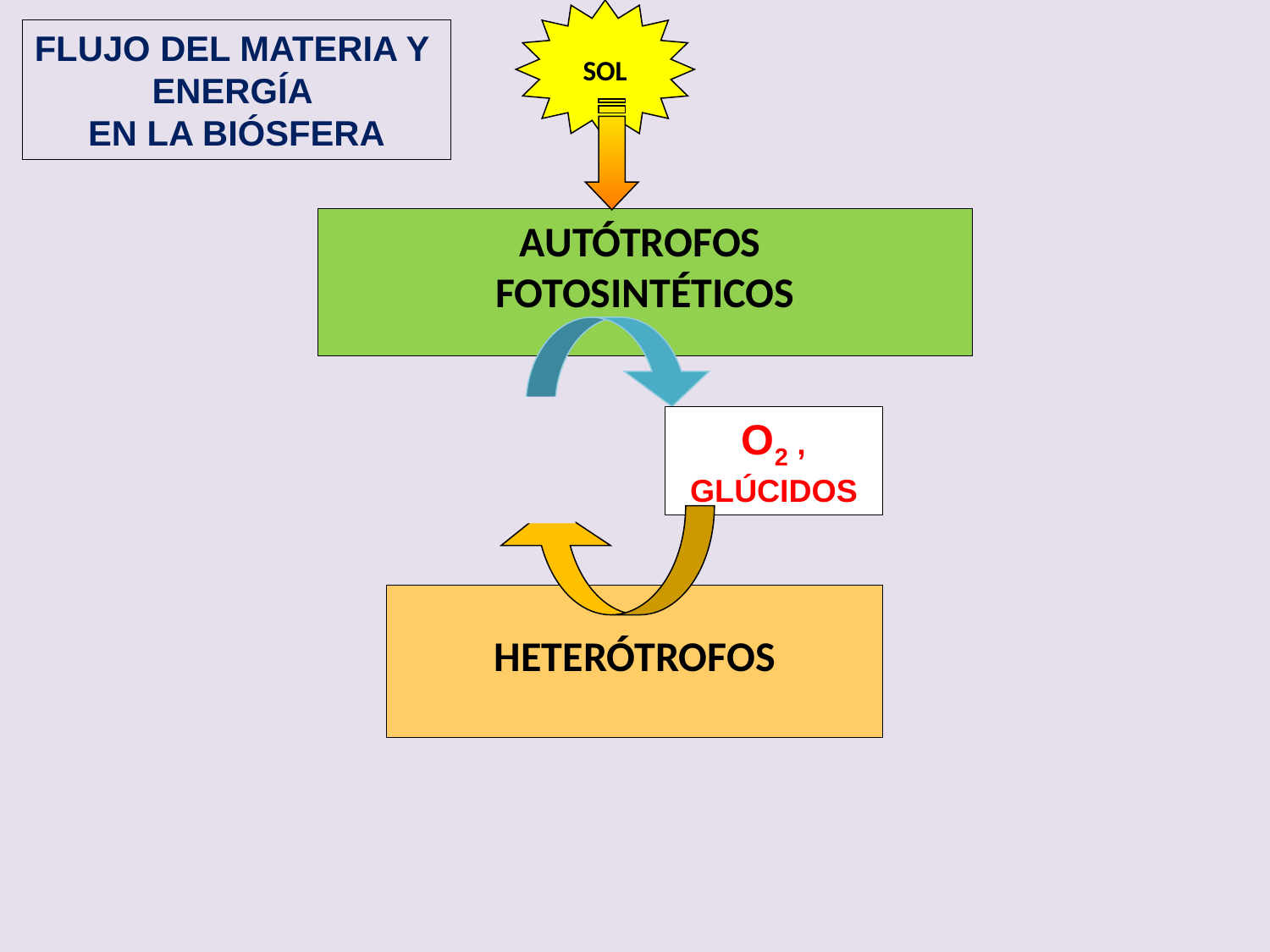

SOL
FLUJO DEL MATERIA Y
ENERGÍA
EN LA BIÓSFERA

AUTÓTROFOS
FOTOSINTÉTICOS

CO2,  H2O

O2 , GLÚCIDOS

HETERÓTROFOS